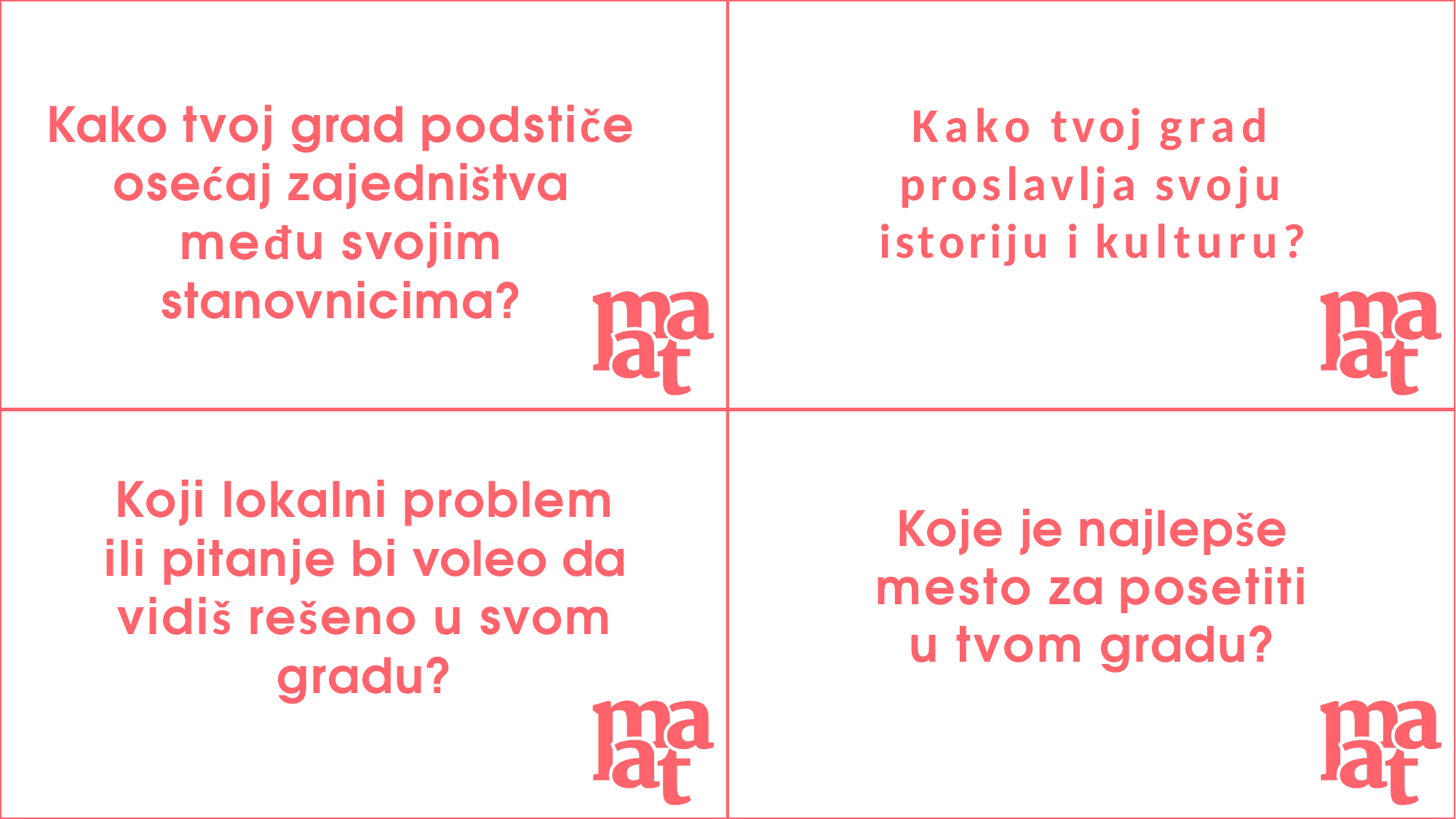

Kako tvoj grad proslavlja svoju istoriju i kulturu?
# Kako tvoj grad podstiče osećaj zajedništva među svojim stanovnicima?
Koji lokalni problem ili pitanje bi voleo da vidiš rešeno u svom gradu?
Koje je najlepše mesto za posetiti u tvom gradu?